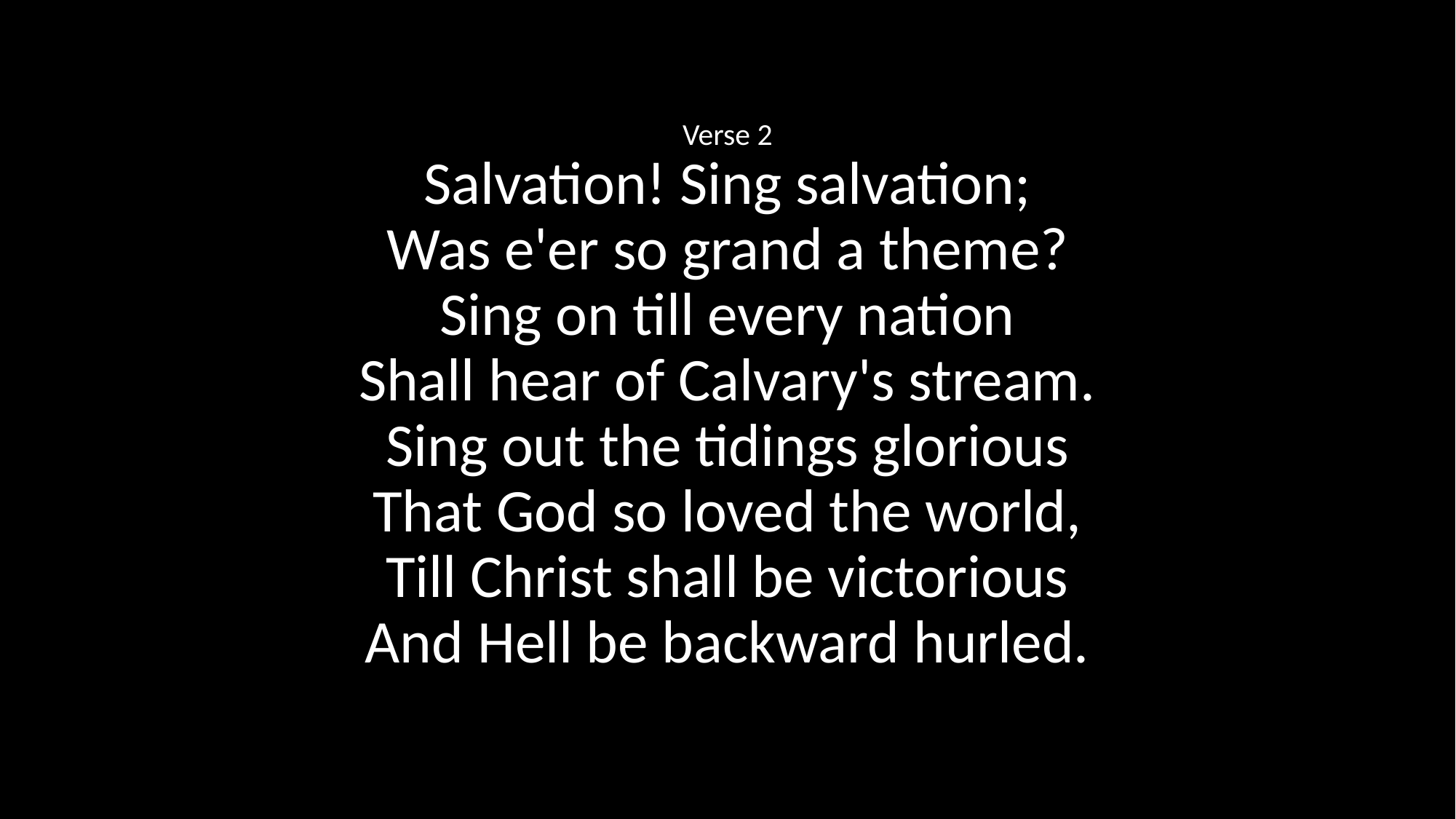

Verse 2
Salvation! Sing salvation;
Was e'er so grand a theme?
Sing on till every nation
Shall hear of Calvary's stream.
Sing out the tidings glorious
That God so loved the world,
Till Christ shall be victorious
And Hell be backward hurled.